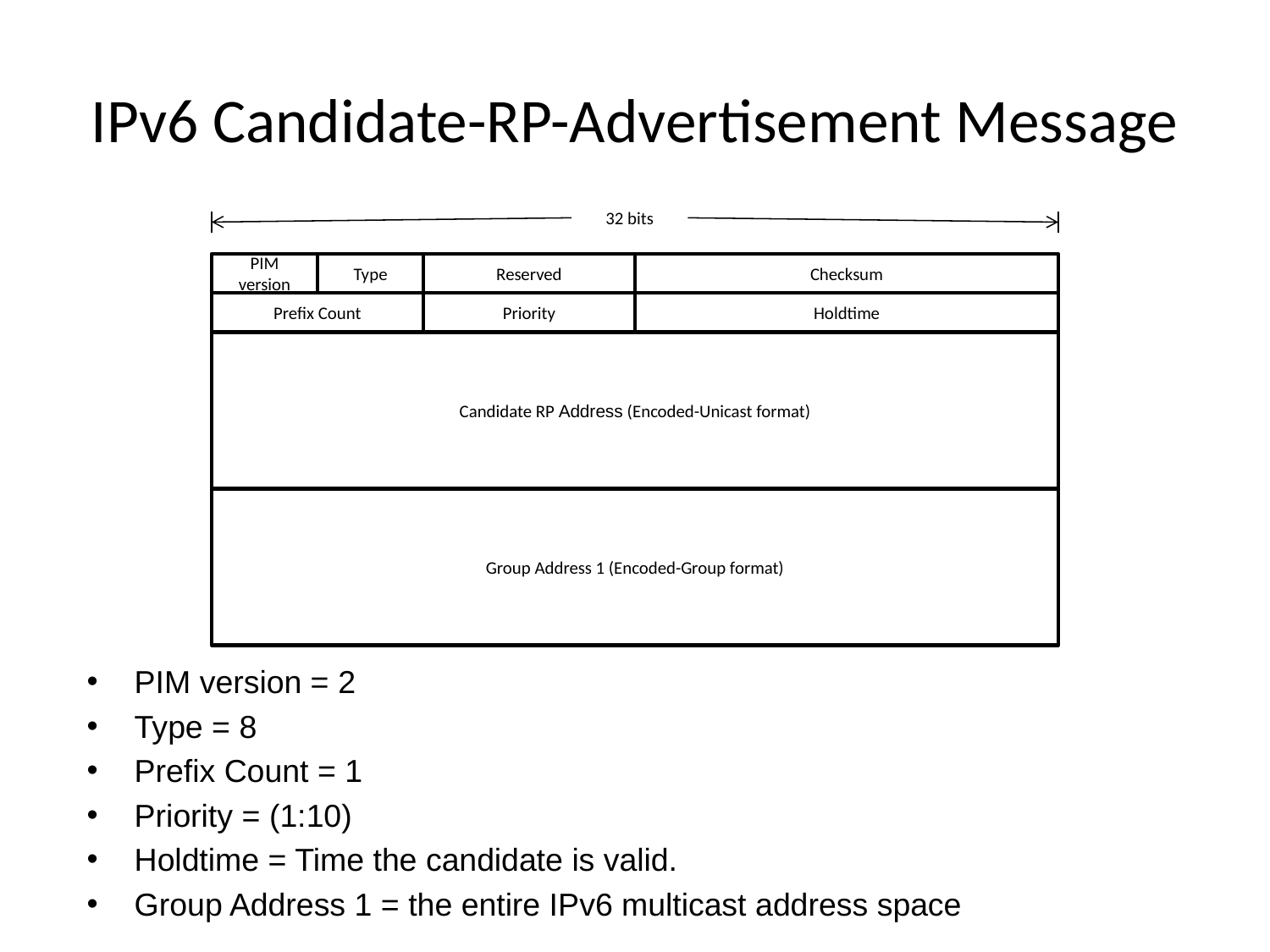

# IPv6 Candidate-RP-Advertisement Message
32 bits
PIM version
Type
Reserved
Checksum
Prefix Count
Priority
Holdtime
Candidate RP Address (Encoded-Unicast format)
Group Address 1 (Encoded-Group format)
PIM version = 2
Type = 8
Prefix Count = 1
Priority = (1:10)
Holdtime = Time the candidate is valid.
Group Address 1 = the entire IPv6 multicast address space